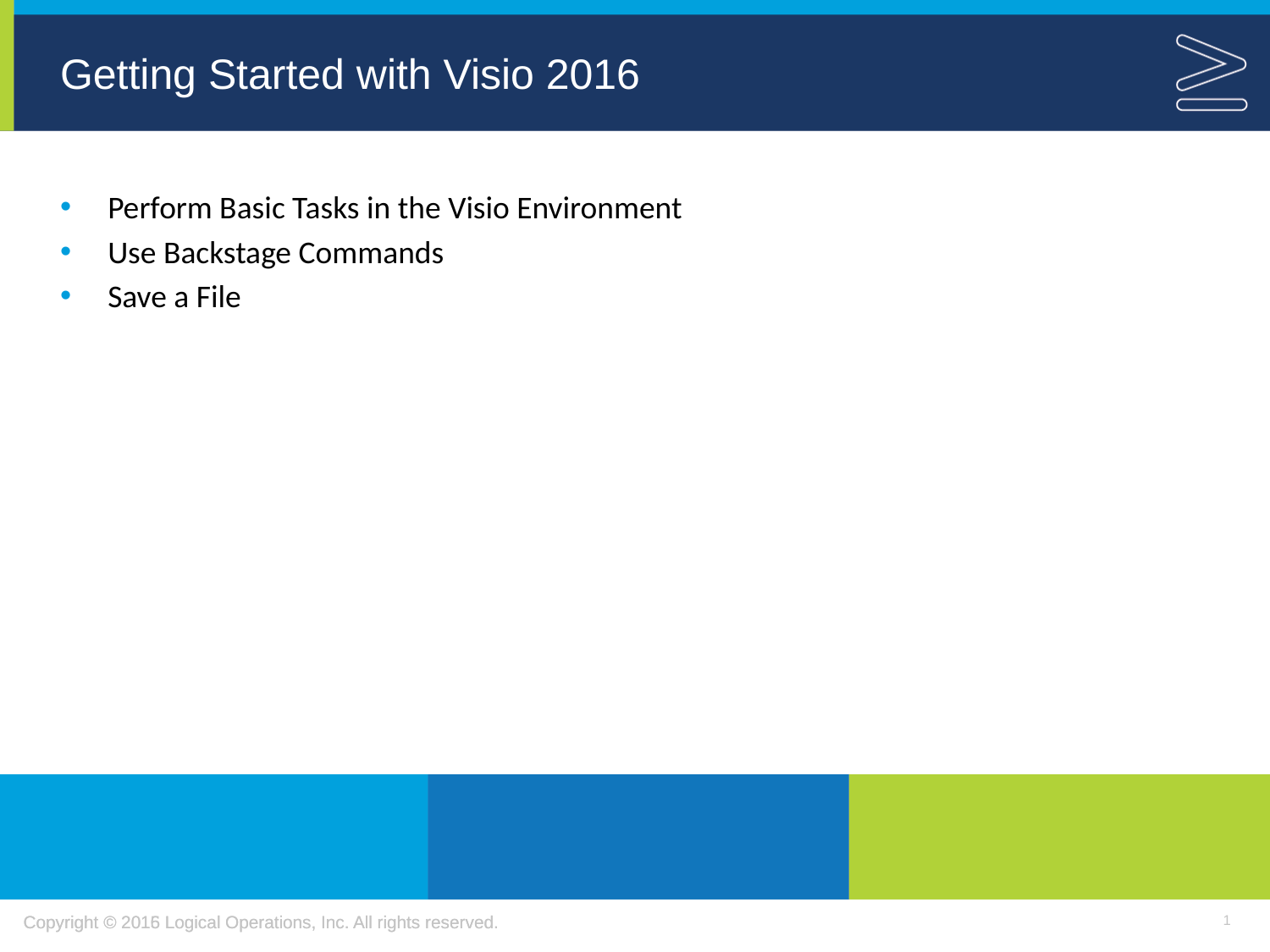

# Getting Started with Visio 2016
Perform Basic Tasks in the Visio Environment
Use Backstage Commands
Save a File
1